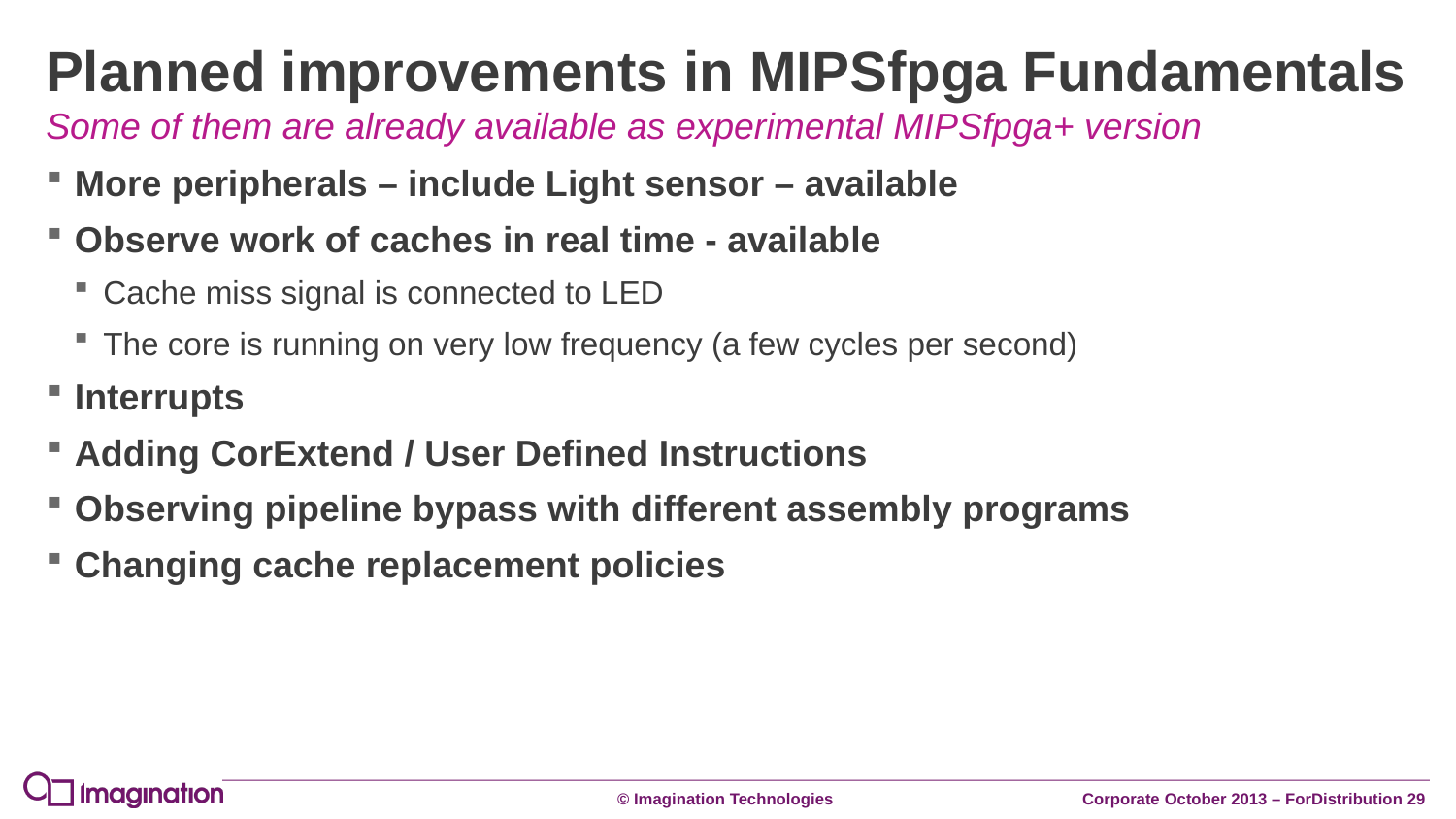

# Planned improvements in MIPSfpga Fundamentals
Some of them are already available as experimental MIPSfpga+ version
More peripherals – include Light sensor – available
Observe work of caches in real time - available
Cache miss signal is connected to LED
The core is running on very low frequency (a few cycles per second)
Interrupts
Adding CorExtend / User Defined Instructions
Observing pipeline bypass with different assembly programs
Changing cache replacement policies